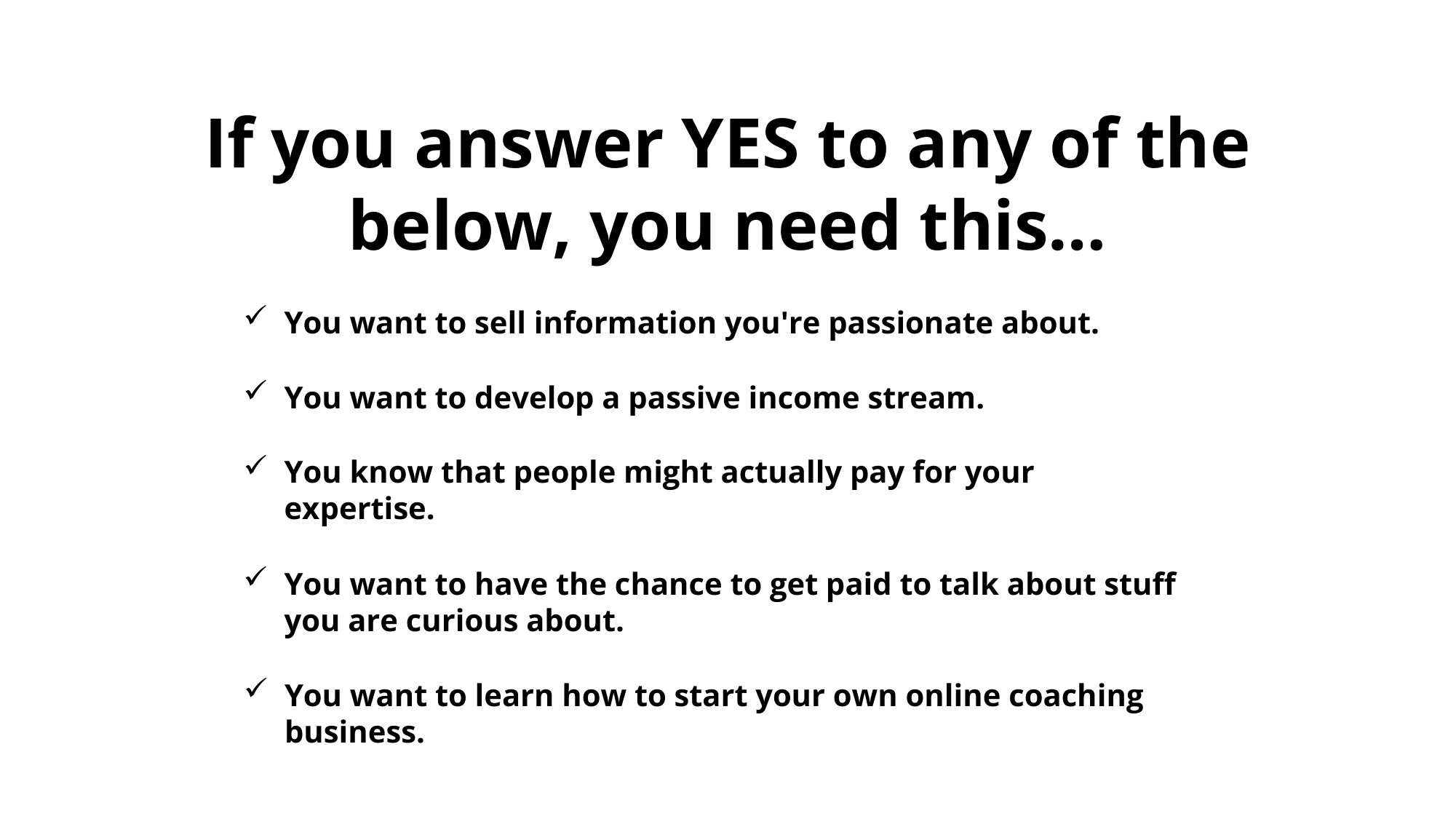

If you answer YES to any of the below, you need this…
You want to sell information you're passionate about.
You want to develop a passive income stream.
You know that people might actually pay for your expertise.
You want to have the chance to get paid to talk about stuff you are curious about.
You want to learn how to start your own online coaching business.